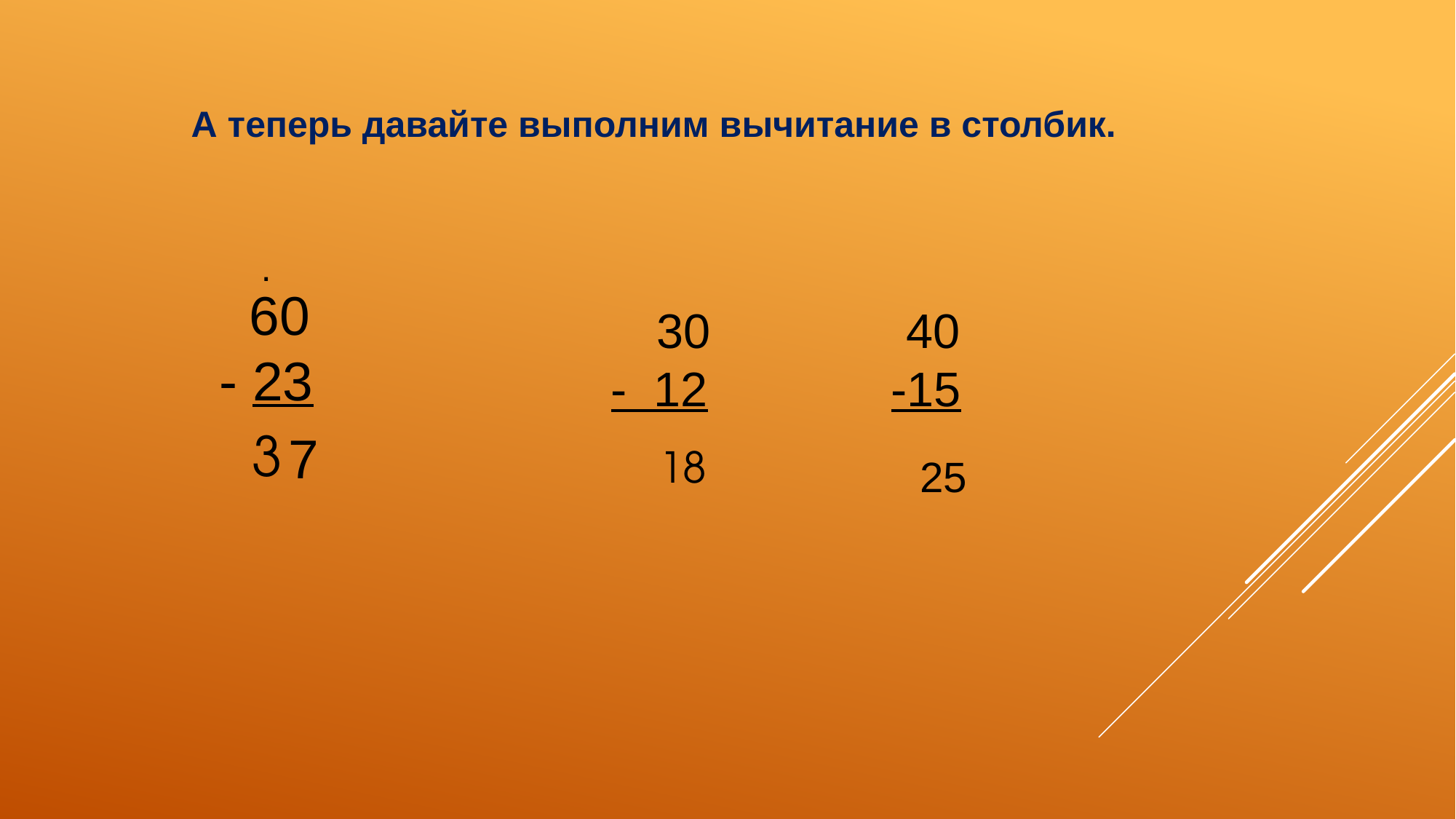

А теперь давайте выполним вычитание в столбик.
.
  60
- 23
      30
-  12
  40
-15
3
7
   18
  25